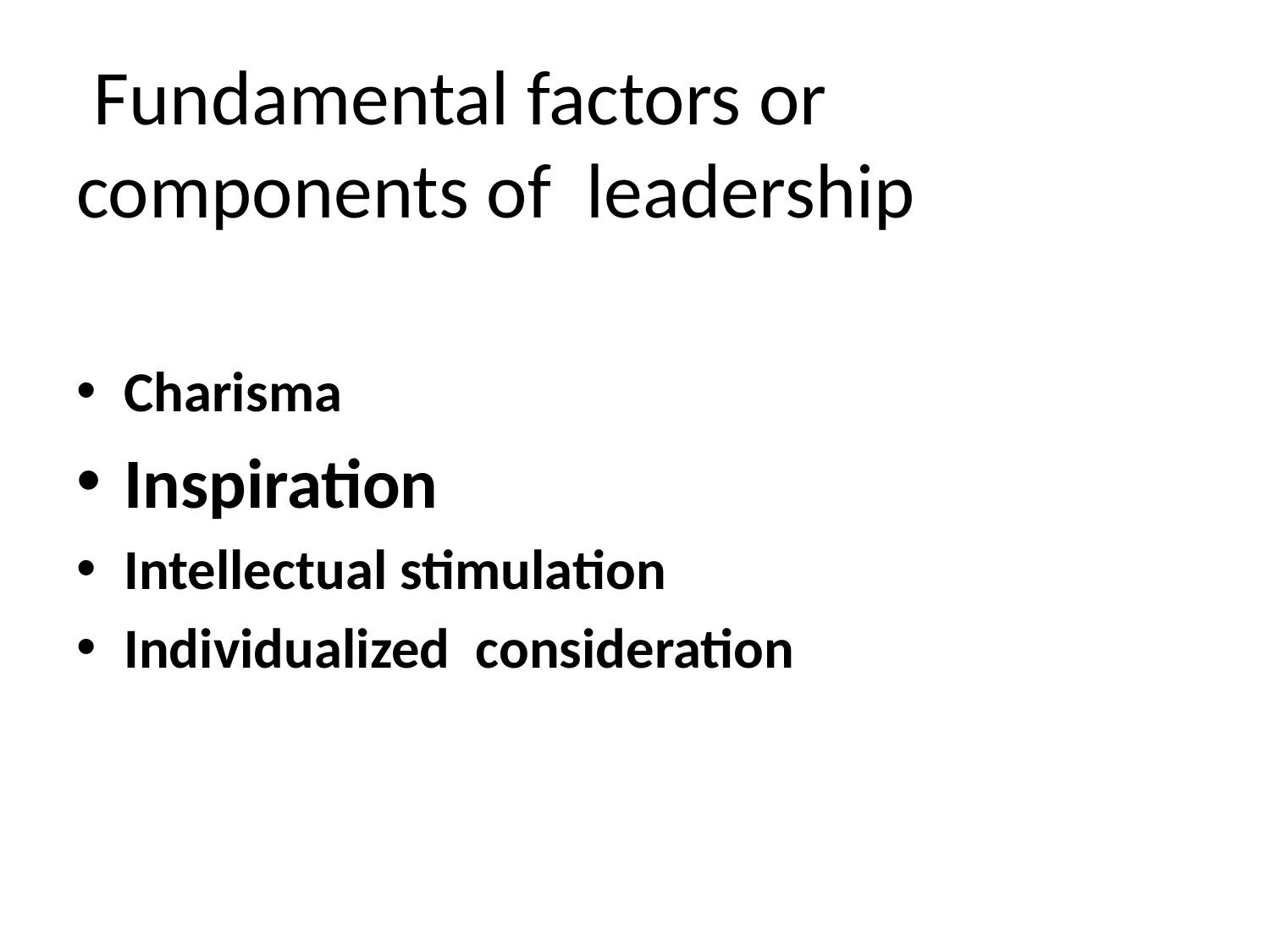

# Fundamental factors or components of  leadership
Charisma
Inspiration
Intellectual stimulation
Individualized  consideration